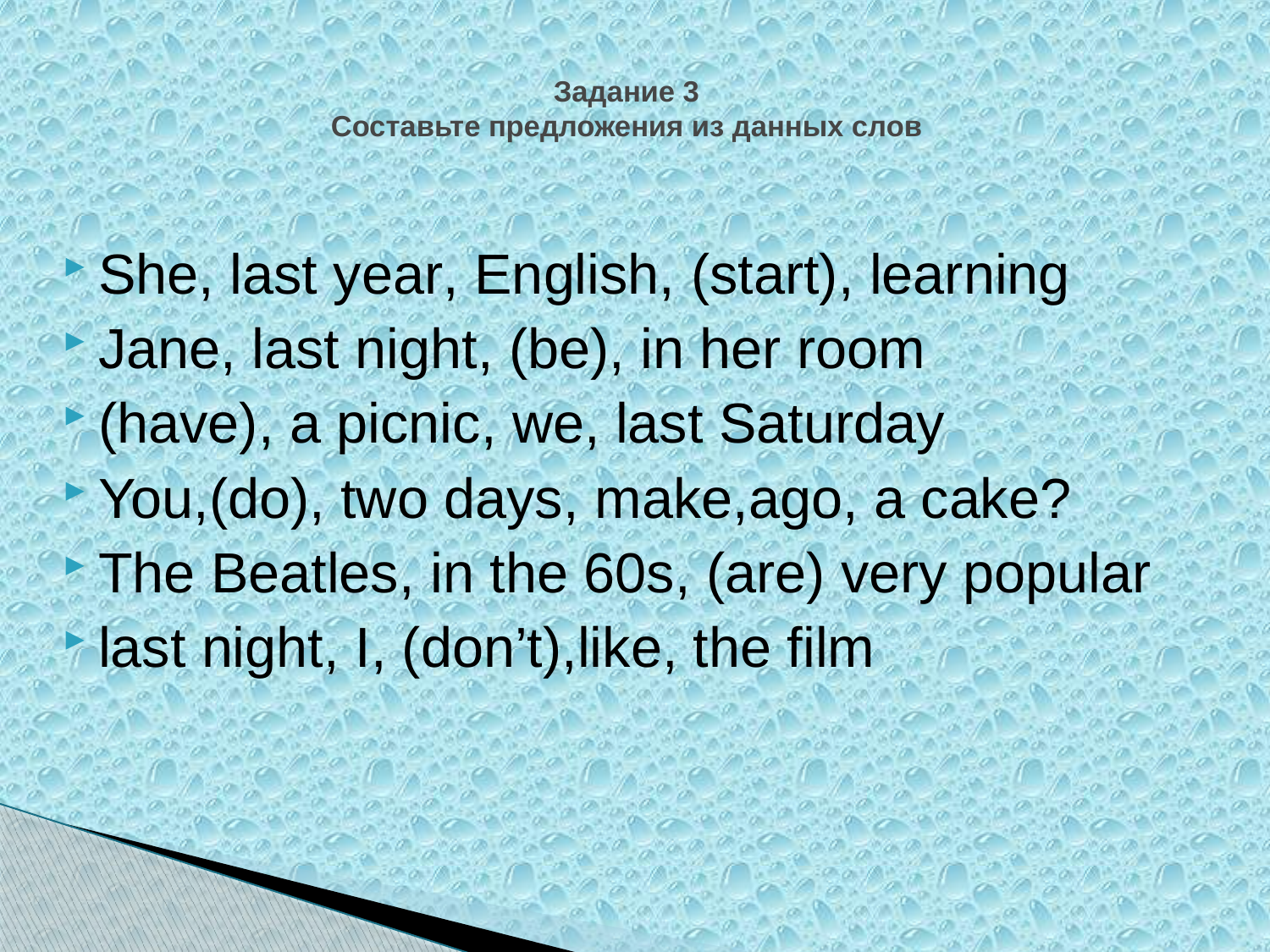

# Задание 3 Составьте предложения из данных слов

She, last year, English, (start), learning
Jane, last night, (be), in her room
(have), a picnic, we, last Saturday
You,(do), two days, make,ago, a cake?
The Beatles, in the 60s, (are) very popular
last night, I, (don’t),like, the film